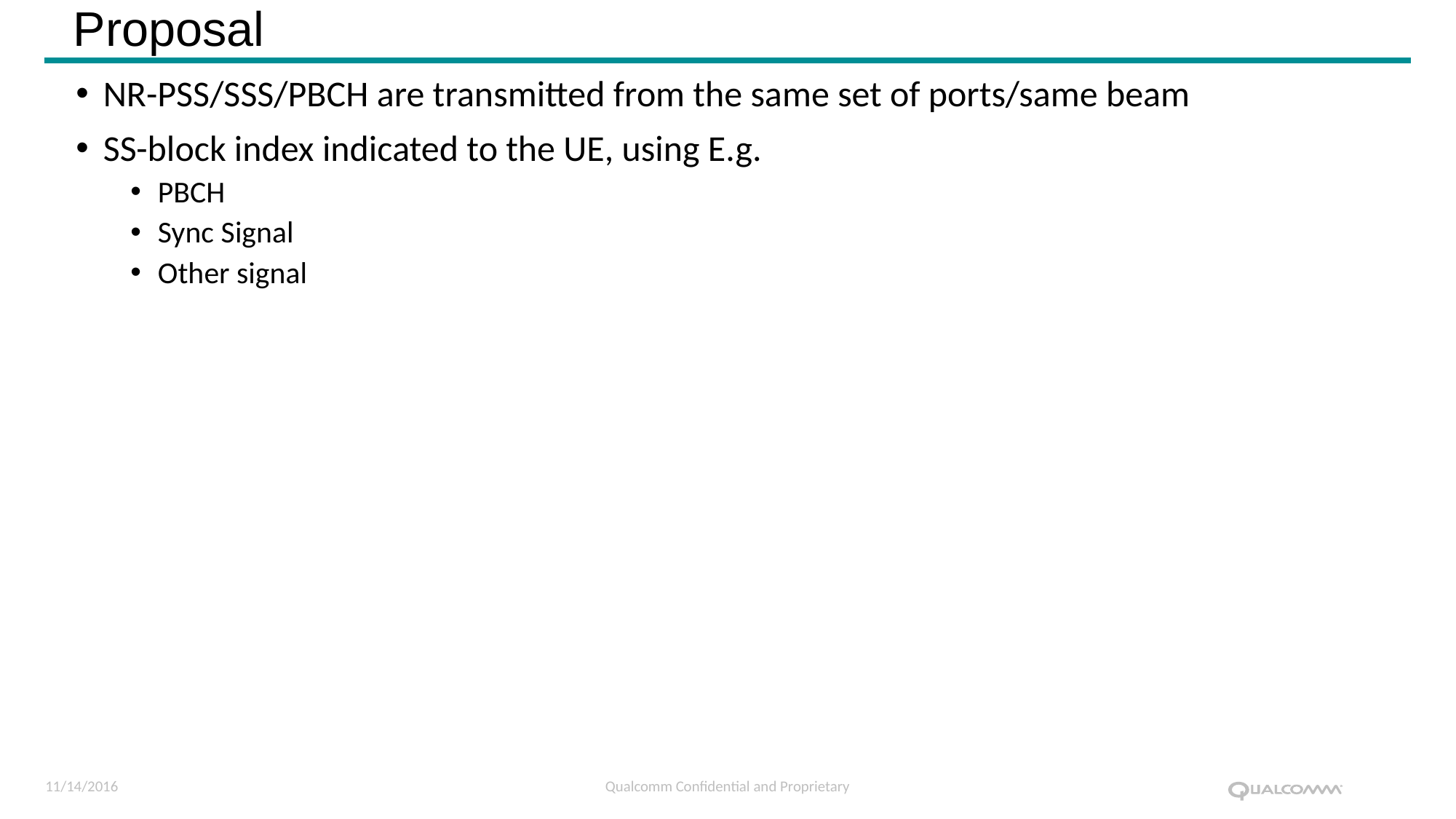

# Proposal
NR-PSS/SSS/PBCH are transmitted from the same set of ports/same beam
SS-block index indicated to the UE, using E.g.
PBCH
Sync Signal
Other signal